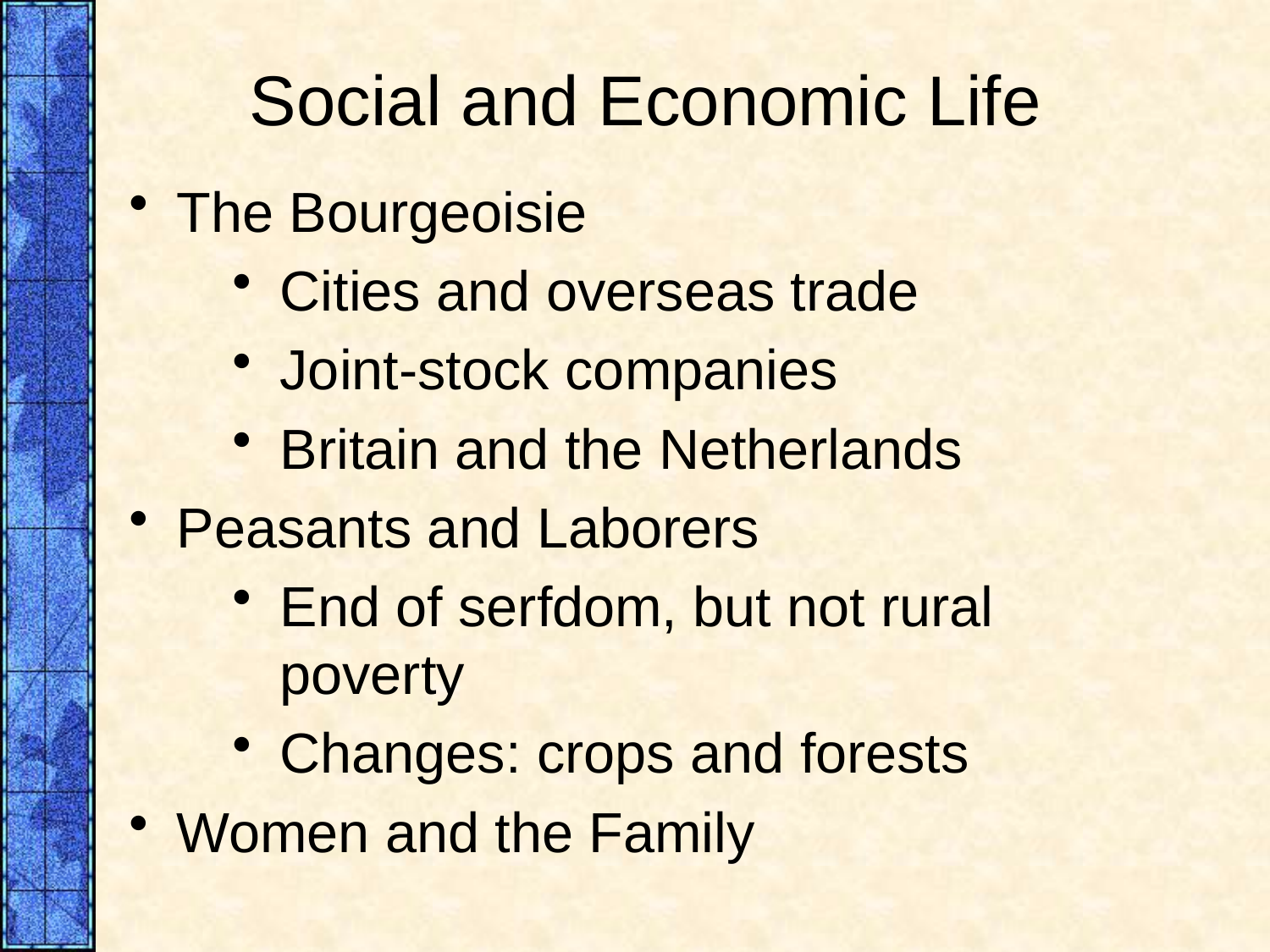

# Social and Economic Life
The Bourgeoisie
Cities and overseas trade
Joint-stock companies
Britain and the Netherlands
Peasants and Laborers
End of serfdom, but not rural poverty
Changes: crops and forests
Women and the Family